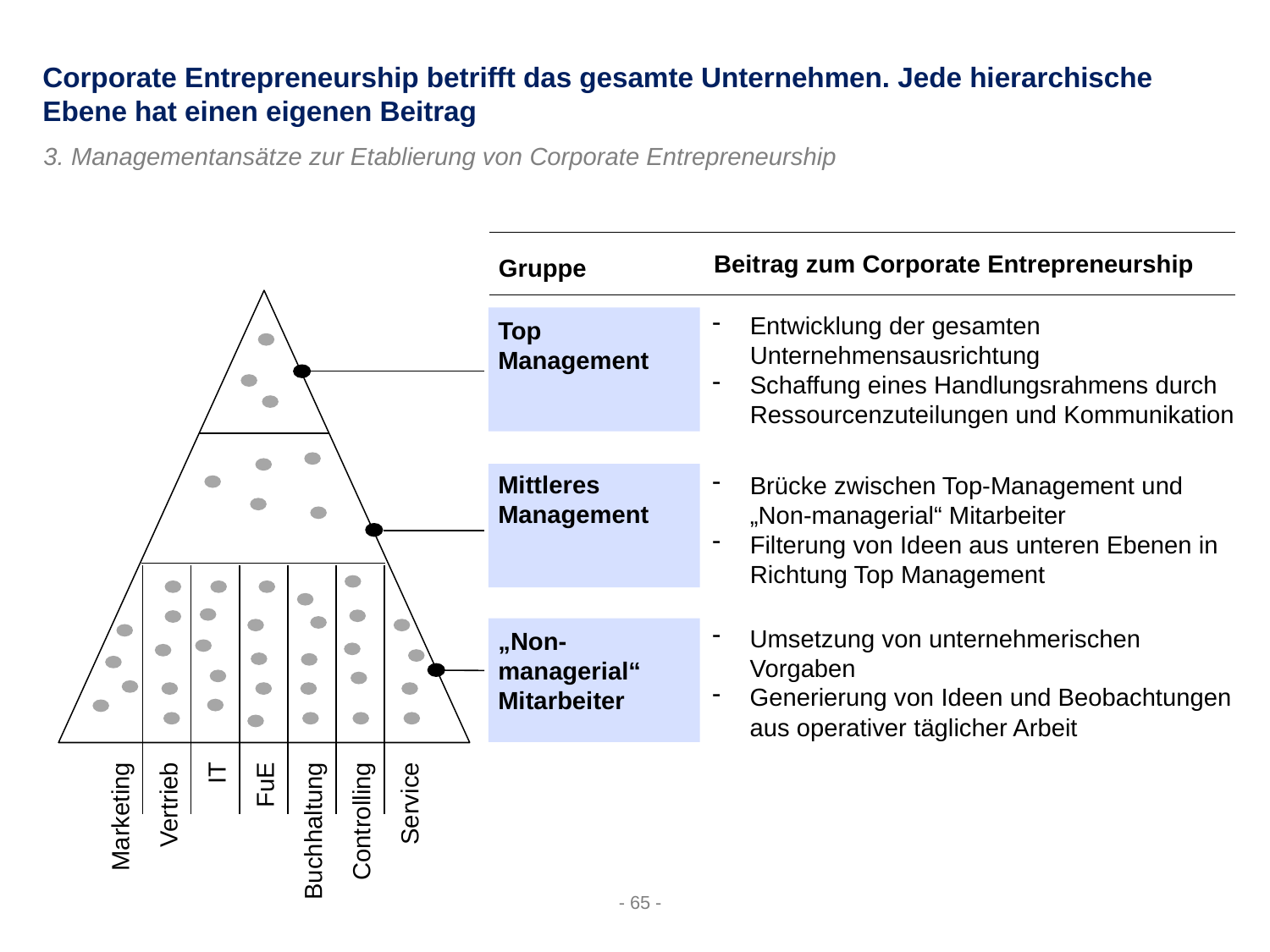

Corporate Entrepreneurship betrifft das gesamte Unternehmen. Jede hierarchische Ebene hat einen eigenen Beitrag
3. Managementansätze zur Etablierung von Corporate Entrepreneurship

Beitrag zum Corporate Entrepreneurship
Gruppe

Entwicklung der gesamten Unternehmensausrichtung
Schaffung eines Handlungsrahmens durch Ressourcenzuteilungen und Kommunikation

Top Management

Mittleres Management
Brücke zwischen Top-Management und „Non-managerial“ Mitarbeiter
Filterung von Ideen aus unteren Ebenen in Richtung Top Management

Umsetzung von unternehmerischen Vorgaben
Generierung von Ideen und Beobachtungen aus operativer täglicher Arbeit

„Non-managerial“ Mitarbeiter

IT
FuE
Service
Vertrieb
Marketing
Controlling
Buchhaltung
- 65 -